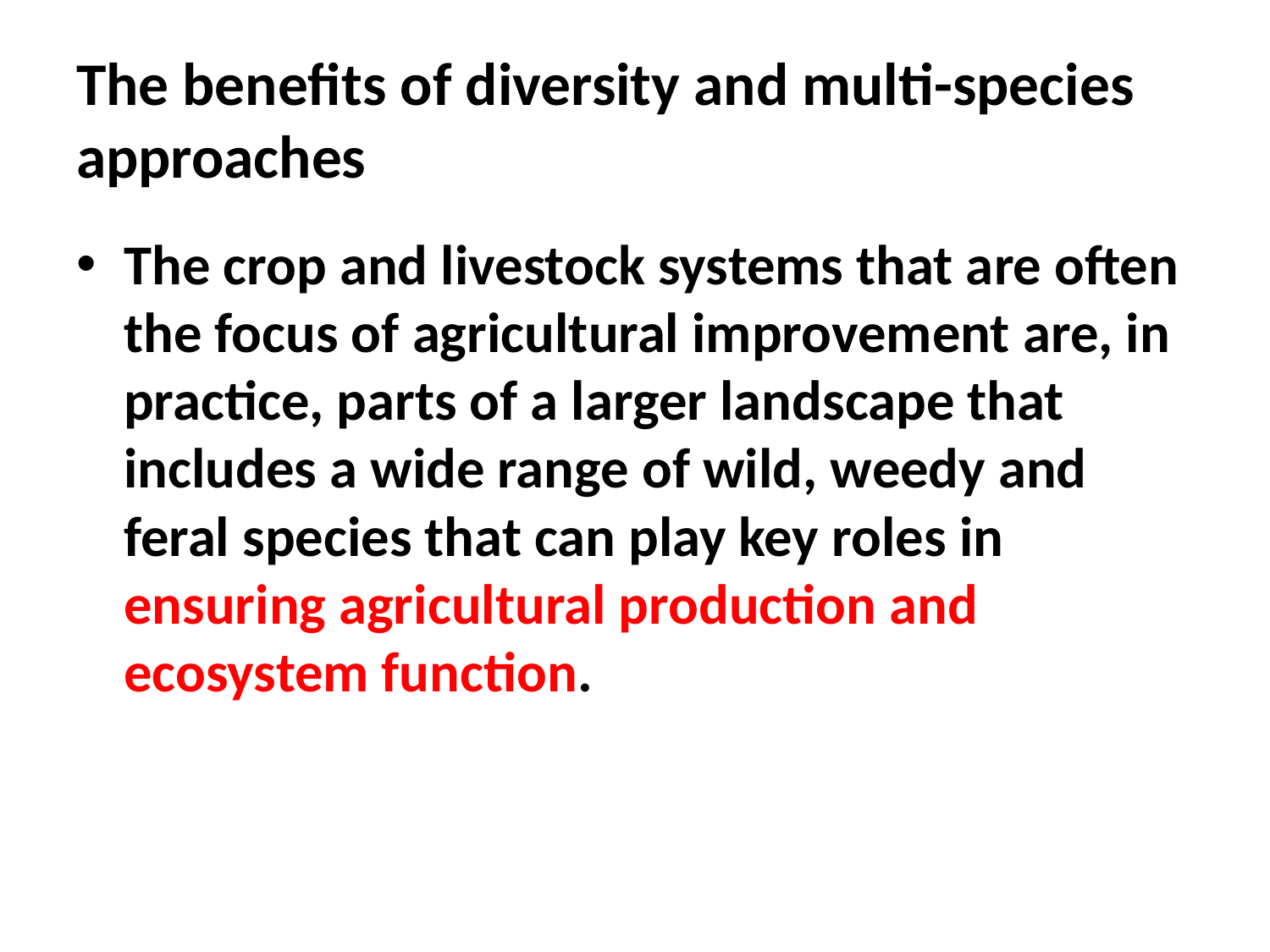

# The benefits of diversity and multi-species approaches
The crop and livestock systems that are often the focus of agricultural improvement are, in practice, parts of a larger landscape that includes a wide range of wild, weedy and feral species that can play key roles in ensuring agricultural production and ecosystem function.